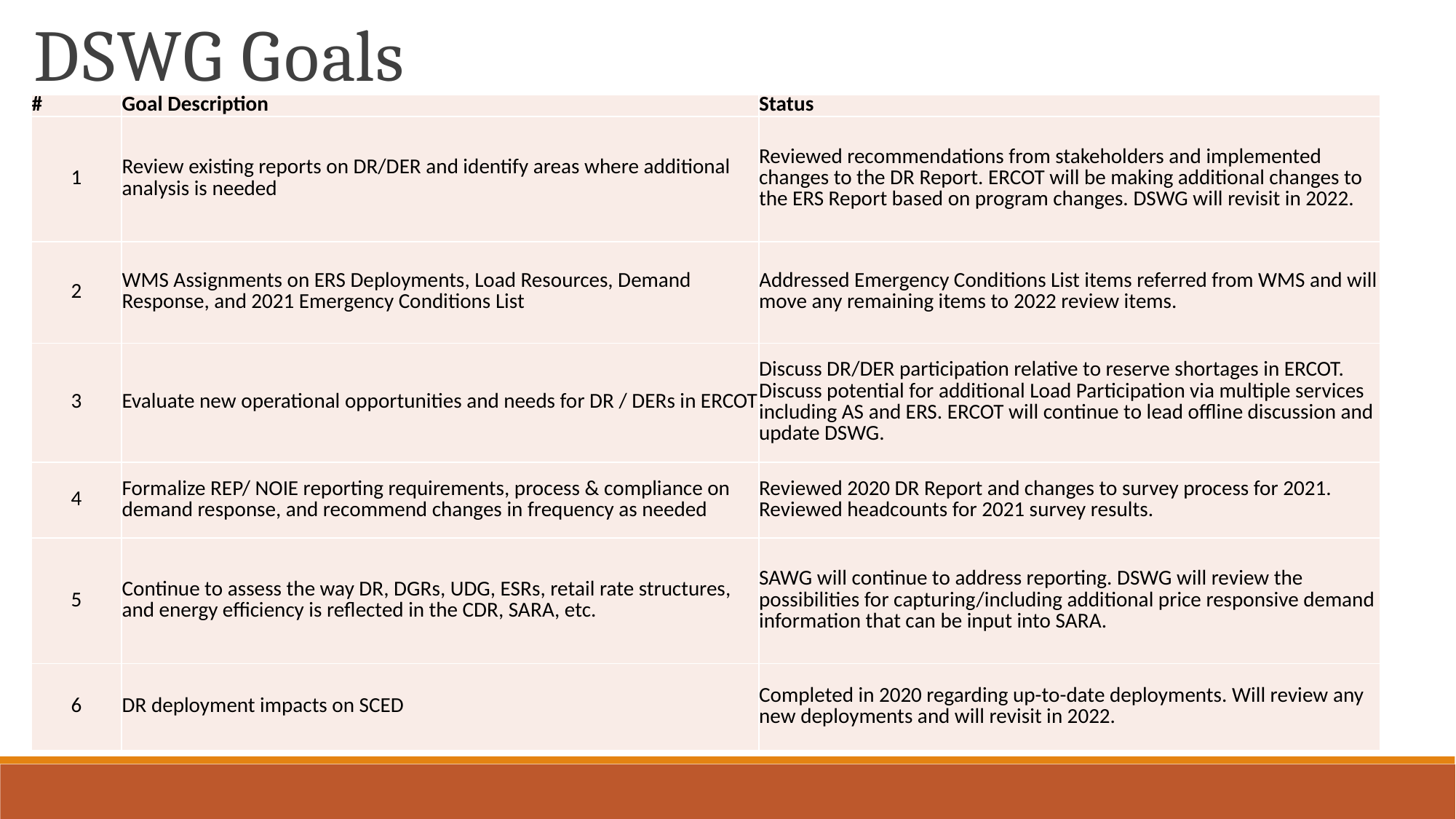

DSWG Goals
| # | Goal Description | Status |
| --- | --- | --- |
| 1 | Review existing reports on DR/DER and identify areas where additional analysis is needed | Reviewed recommendations from stakeholders and implemented changes to the DR Report. ERCOT will be making additional changes to the ERS Report based on program changes. DSWG will revisit in 2022. |
| 2 | WMS Assignments on ERS Deployments, Load Resources, Demand Response, and 2021 Emergency Conditions List | Addressed Emergency Conditions List items referred from WMS and will move any remaining items to 2022 review items. |
| 3 | Evaluate new operational opportunities and needs for DR / DERs in ERCOT | Discuss DR/DER participation relative to reserve shortages in ERCOT. Discuss potential for additional Load Participation via multiple services including AS and ERS. ERCOT will continue to lead offline discussion and update DSWG. |
| 4 | Formalize REP/ NOIE reporting requirements, process & compliance on demand response, and recommend changes in frequency as needed | Reviewed 2020 DR Report and changes to survey process for 2021. Reviewed headcounts for 2021 survey results. |
| 5 | Continue to assess the way DR, DGRs, UDG, ESRs, retail rate structures, and energy efficiency is reflected in the CDR, SARA, etc. | SAWG will continue to address reporting. DSWG will review the possibilities for capturing/including additional price responsive demand information that can be input into SARA. |
| 6 | DR deployment impacts on SCED | Completed in 2020 regarding up-to-date deployments. Will review any new deployments and will revisit in 2022. |